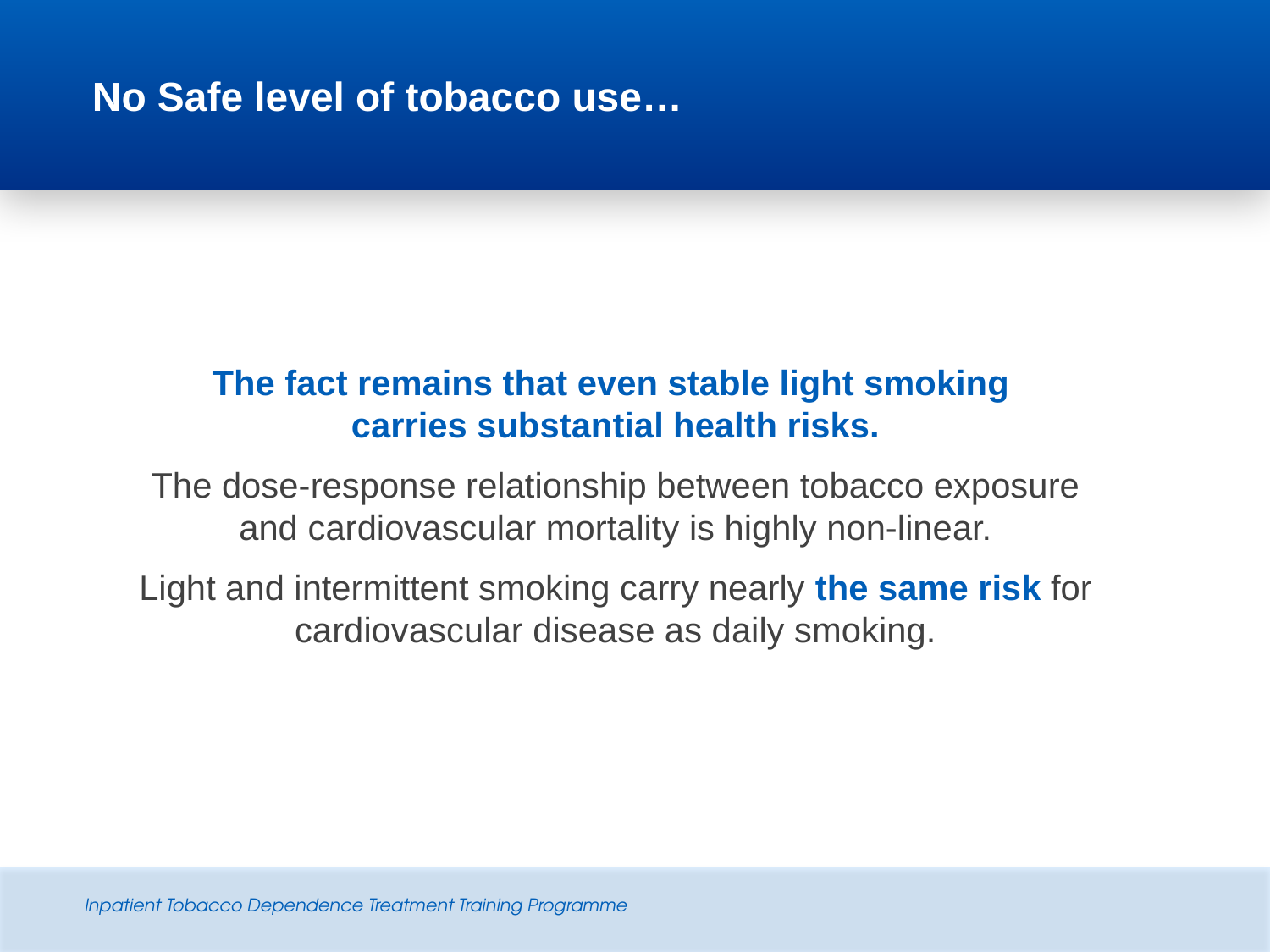

No Safe level of tobacco use…
The fact remains that even stable light smoking
carries substantial health risks.
The dose-response relationship between tobacco exposure and cardiovascular mortality is highly non-linear.
Light and intermittent smoking carry nearly the same risk for cardiovascular disease as daily smoking.
Inpatient Tobacco Dependence Treatment Training Programme